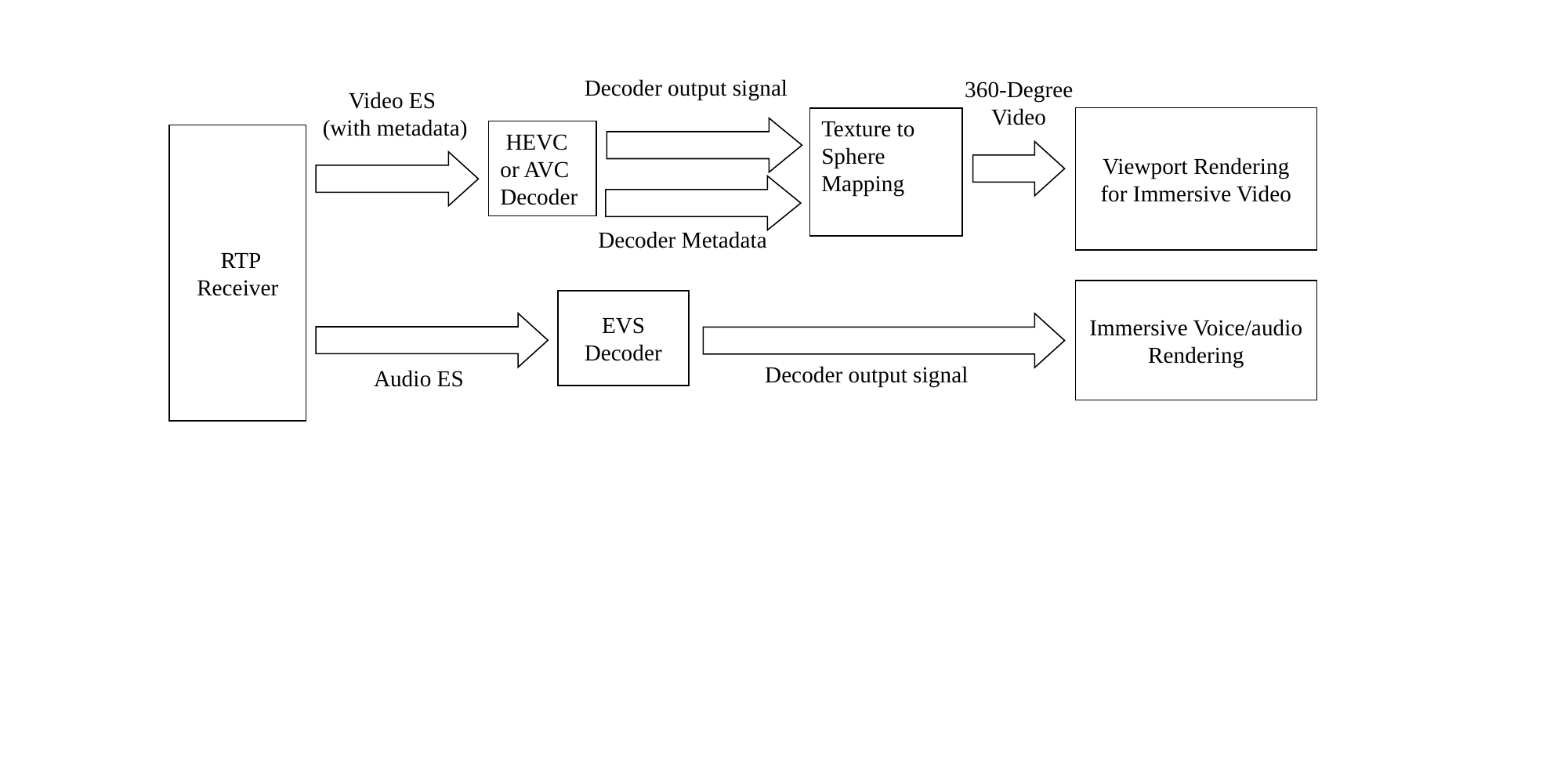

Decoder output signal
360-Degree Video
Video ES  (with metadata)
Viewport Rendering for Immersive Video
Texture to Sphere Mapping

 HEVC or AVC Decoder
 RTP Receiver

Decoder Metadata
Immersive Voice/audio Rendering
EVS Decoder

Decoder output signal
Audio ES